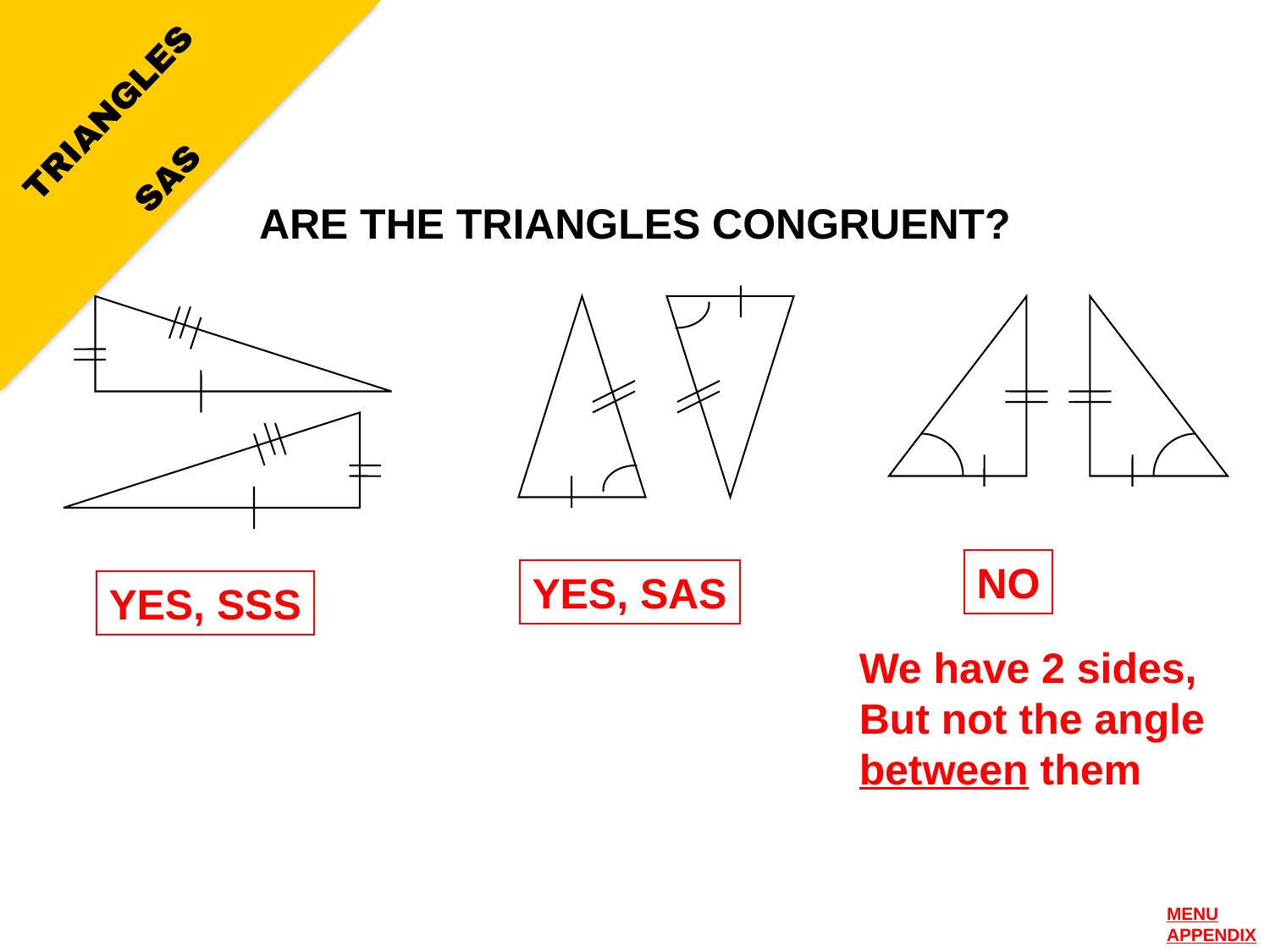

TRIANGLES
TRIANGLES
ARE THE TRIANGLES CONGRUENT?
SAS

NO
YES, SAS
YES, SSS
We have 2 sides,
But not the angle
between them
MENU
APPENDIX